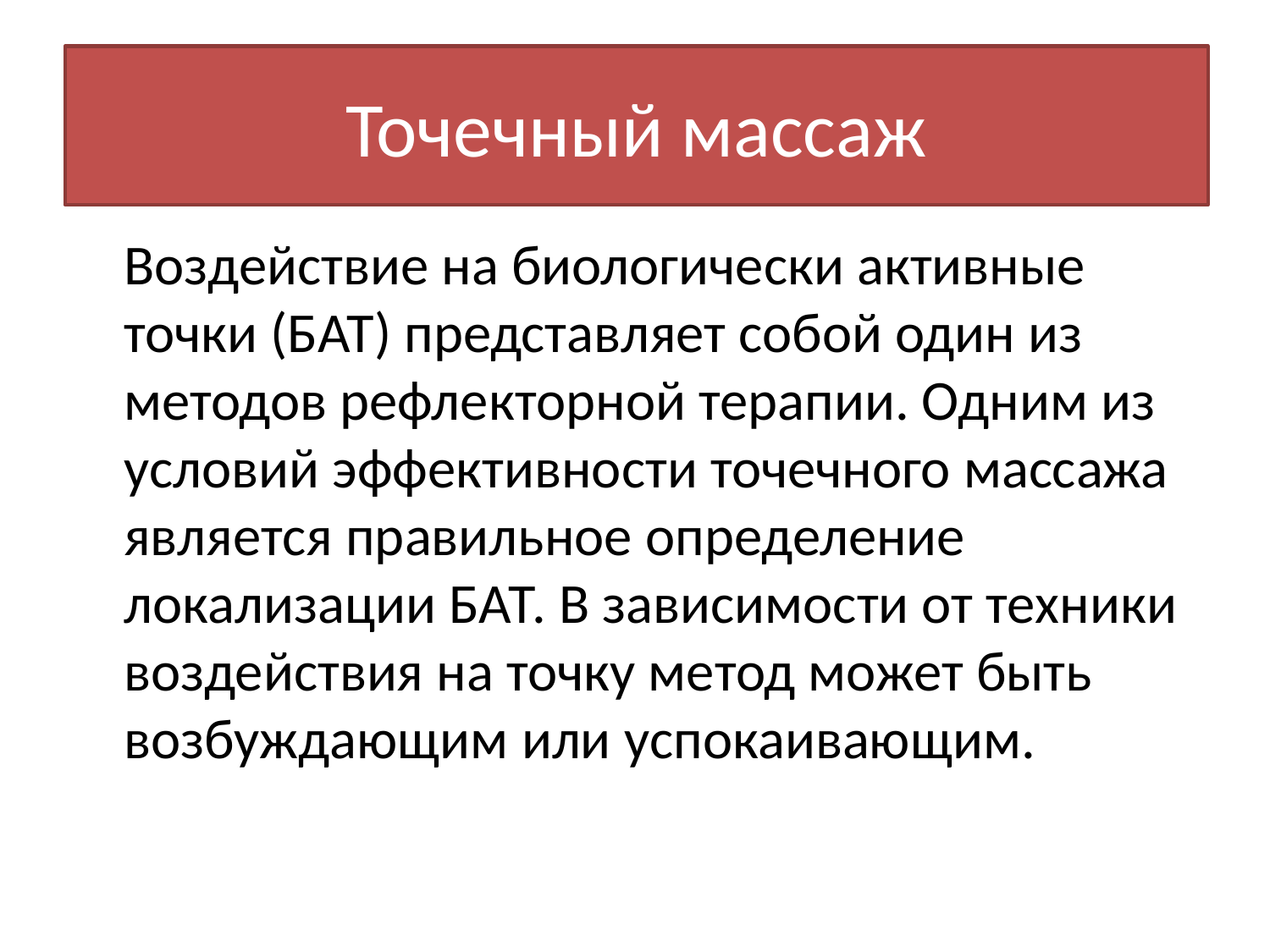

# Точечный массаж
	Воздействие на биологически активные точки (БАТ) представляет собой один из методов рефлекторной терапии. Одним из условий эффективности точечного массажа является правильное определение локализации БАТ. В зависимости от техники воздействия на точку метод может быть возбуждающим или успокаивающим.